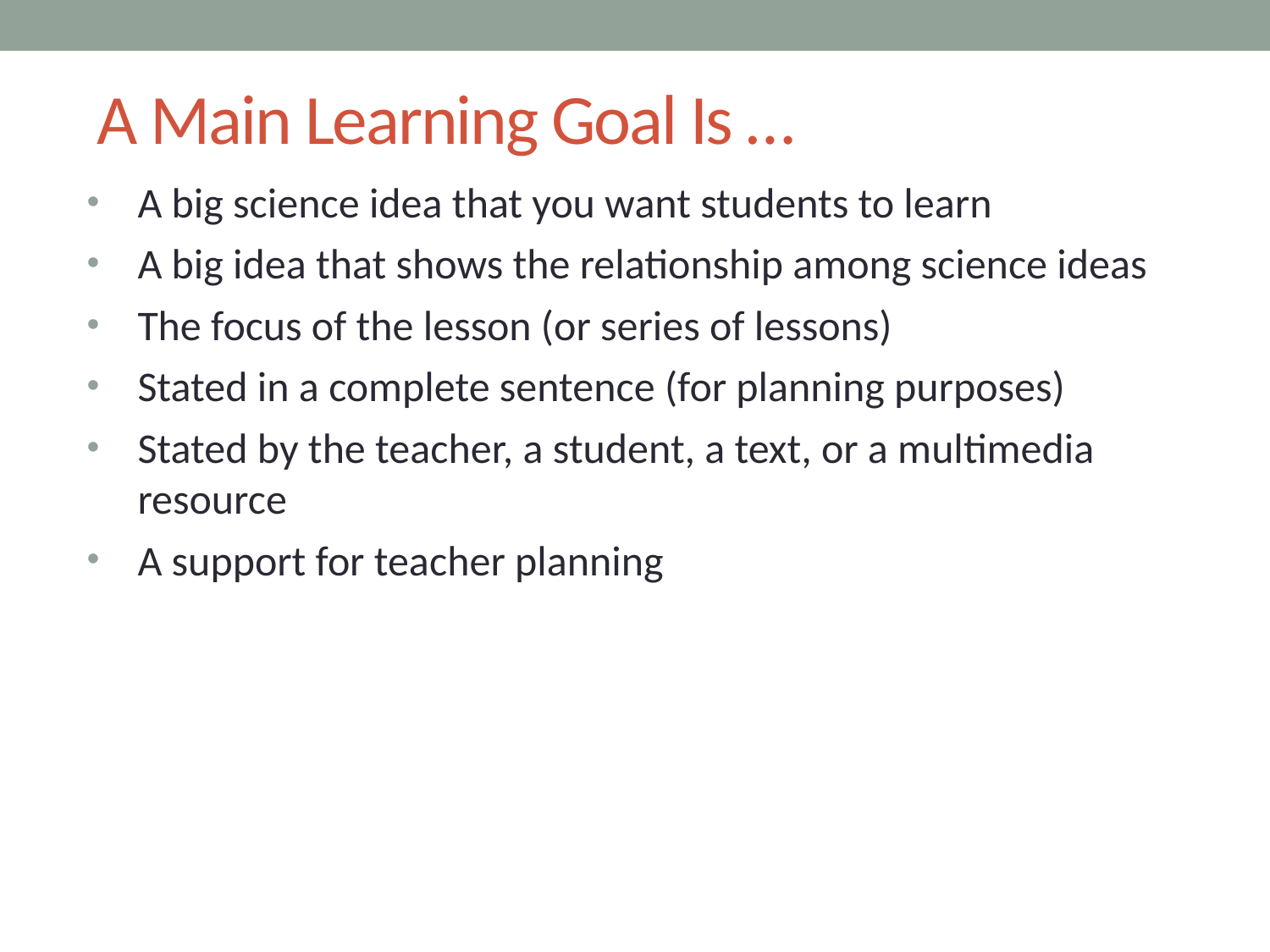

# A Main Learning Goal Is …
A big science idea that you want students to learn
A big idea that shows the relationship among science ideas
The focus of the lesson (or series of lessons)
Stated in a complete sentence (for planning purposes)
Stated by the teacher, a student, a text, or a multimedia resource
A support for teacher planning